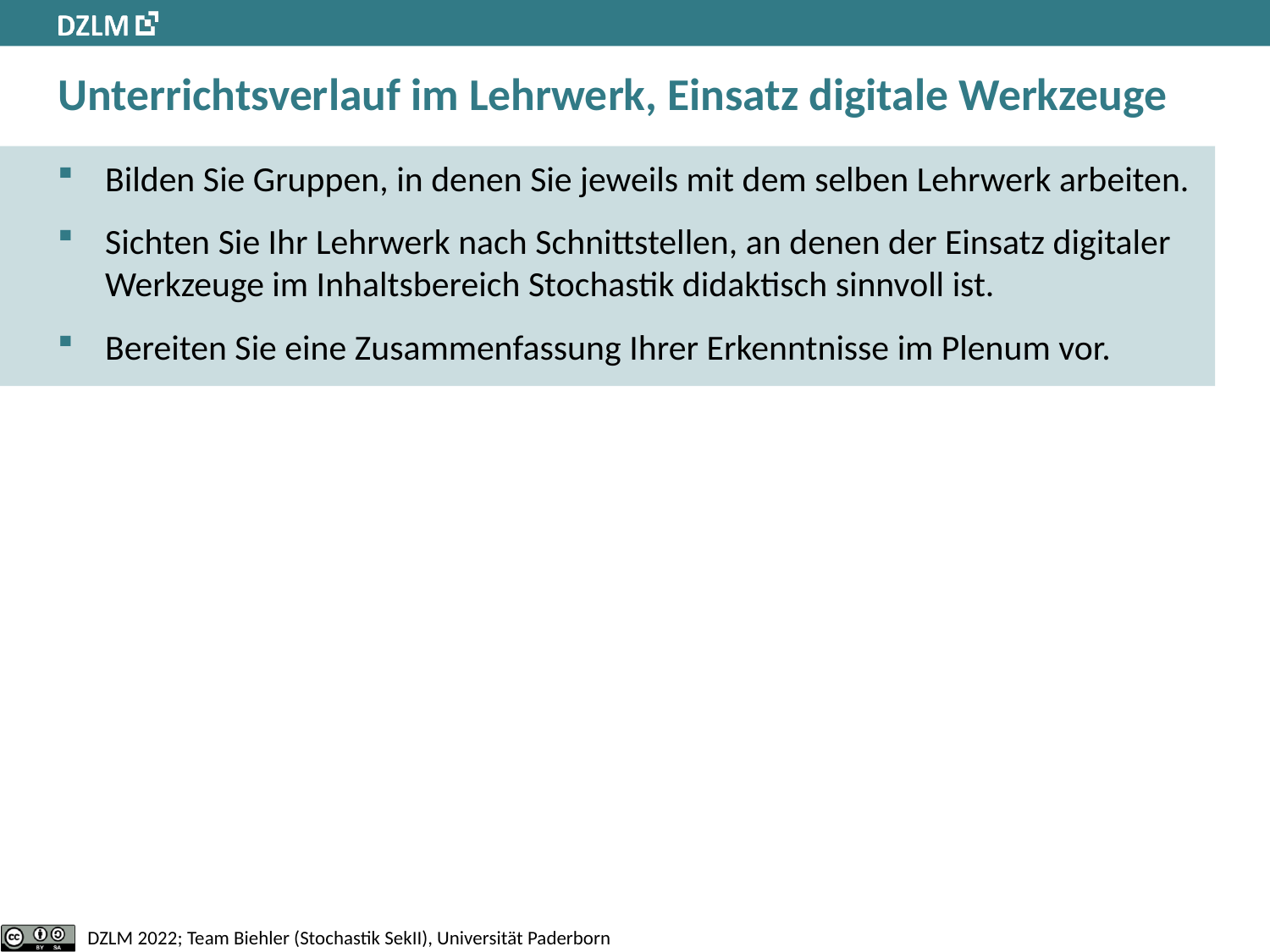

# Unterrichtsverlauf im Lehrwerk, Einsatz digitale Werkzeuge

Bilden Sie Gruppen, in denen Sie jeweils mit dem selben Lehrwerk arbeiten.
Sichten Sie Ihr Lehrwerk nach Schnittstellen, an denen der Einsatz digitaler Werkzeuge im Inhaltsbereich Stochastik didaktisch sinnvoll ist.
Bereiten Sie eine Zusammenfassung Ihrer Erkenntnisse im Plenum vor.